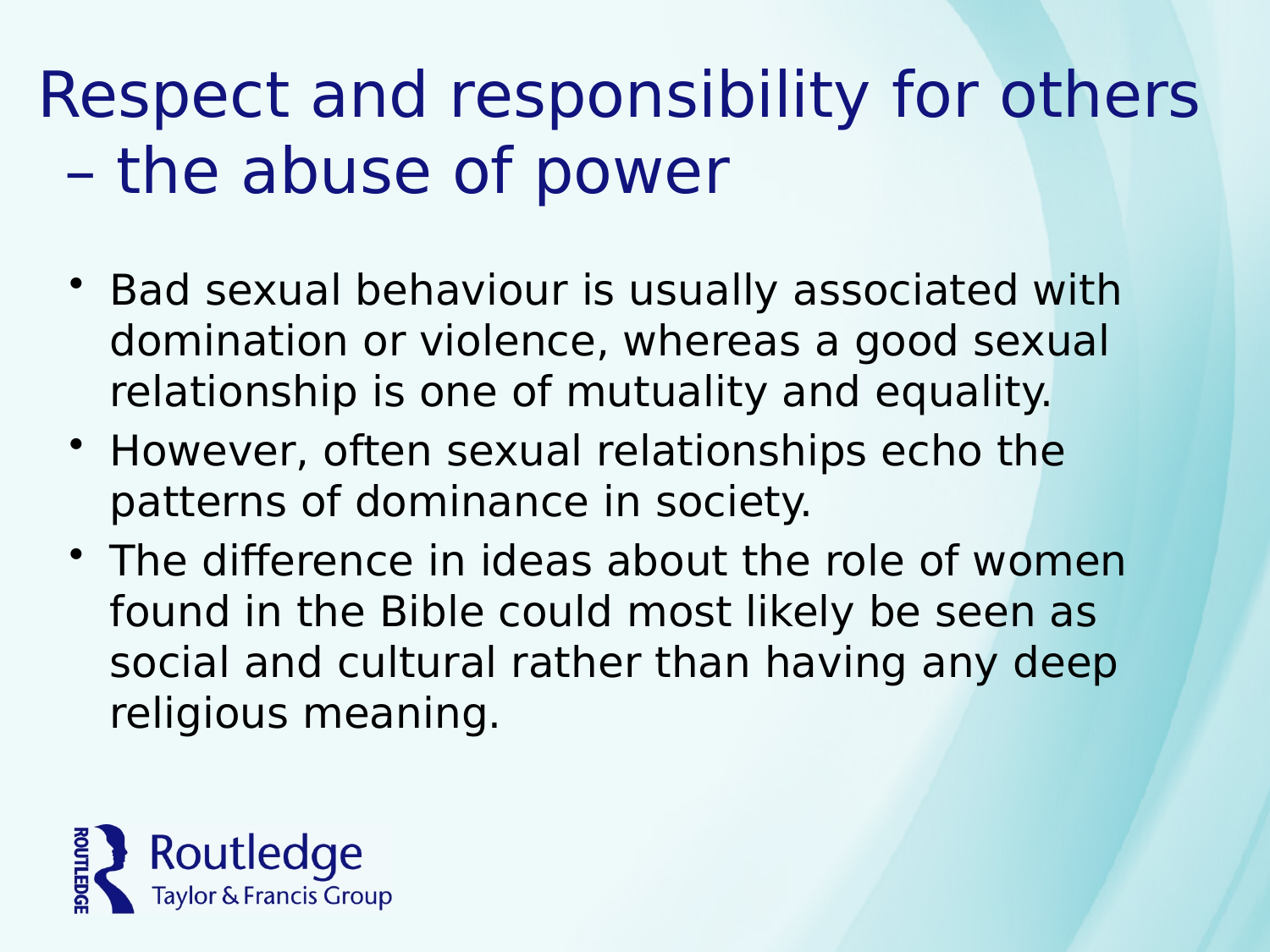

# Respect and responsibility for others – the abuse of power
Bad sexual behaviour is usually associated with domination or violence, whereas a good sexual relationship is one of mutuality and equality.
However, often sexual relationships echo the patterns of dominance in society.
The difference in ideas about the role of women found in the Bible could most likely be seen as social and cultural rather than having any deep religious meaning.